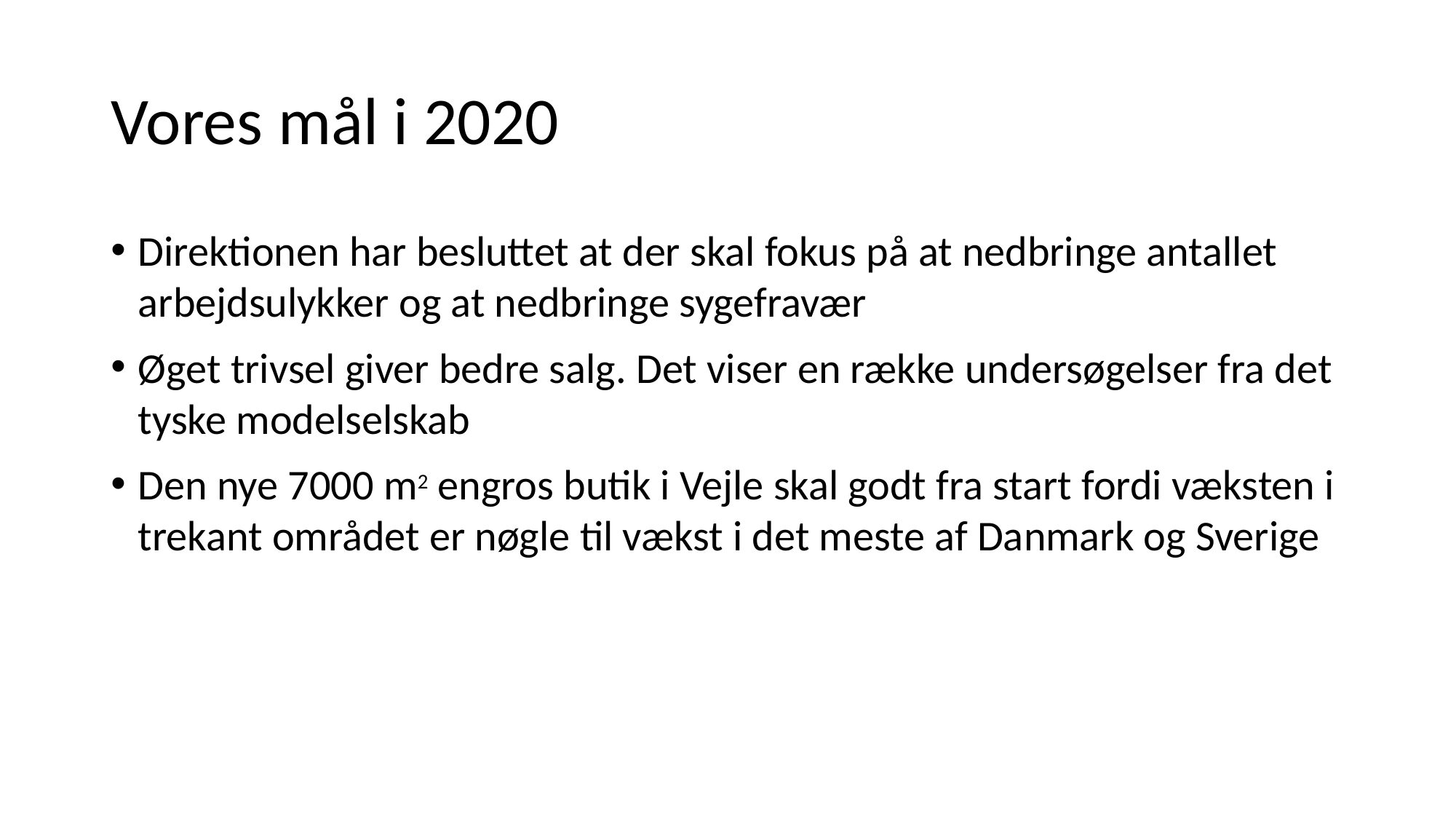

# Vores mål i 2020
Direktionen har besluttet at der skal fokus på at nedbringe antallet arbejdsulykker og at nedbringe sygefravær
Øget trivsel giver bedre salg. Det viser en række undersøgelser fra det tyske modelselskab
Den nye 7000 m2 engros butik i Vejle skal godt fra start fordi væksten i trekant området er nøgle til vækst i det meste af Danmark og Sverige